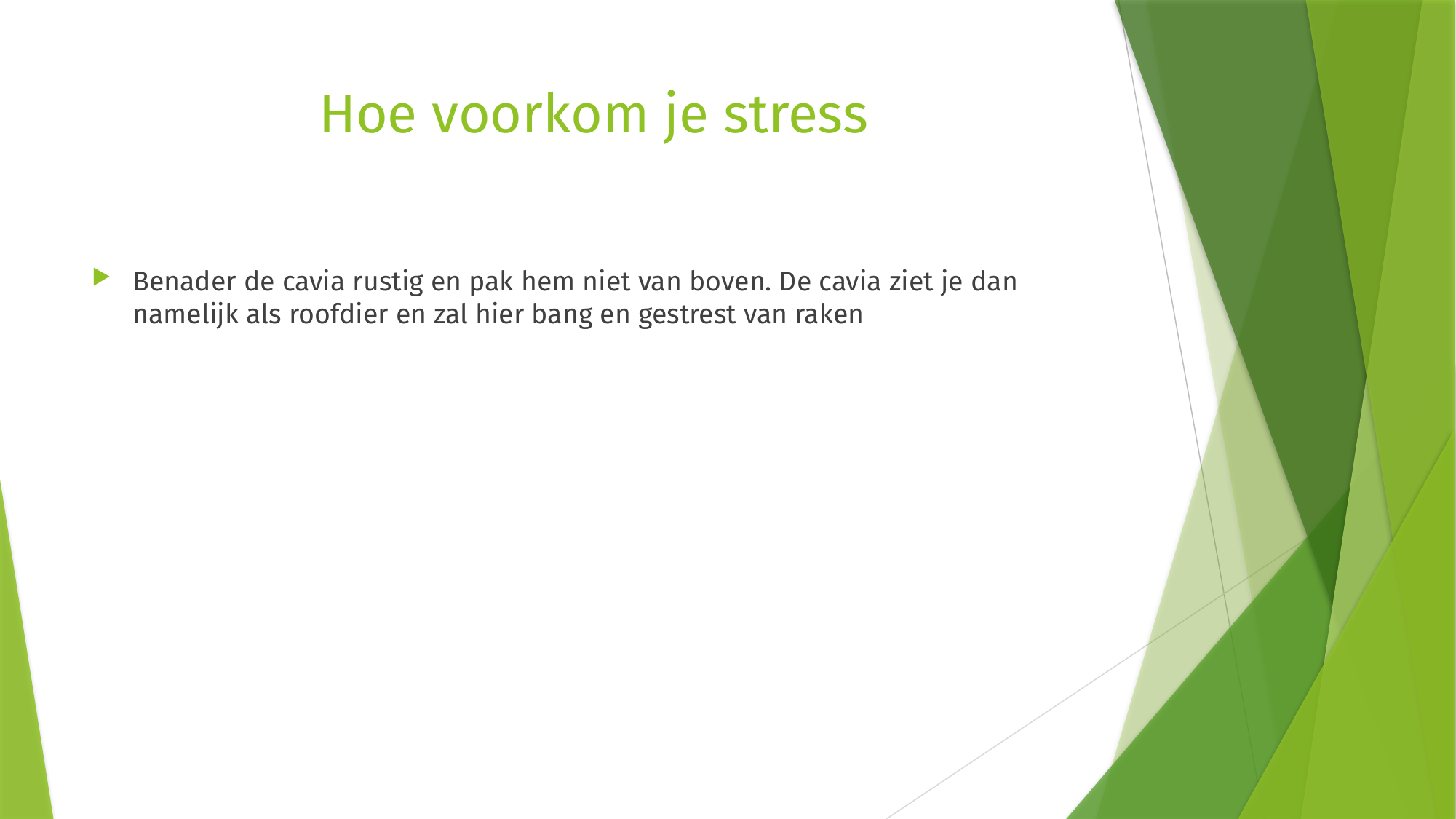

# Hoe voorkom je stress
Benader de cavia rustig en pak hem niet van boven. De cavia ziet je dan namelijk als roofdier en zal hier bang en gestrest van raken